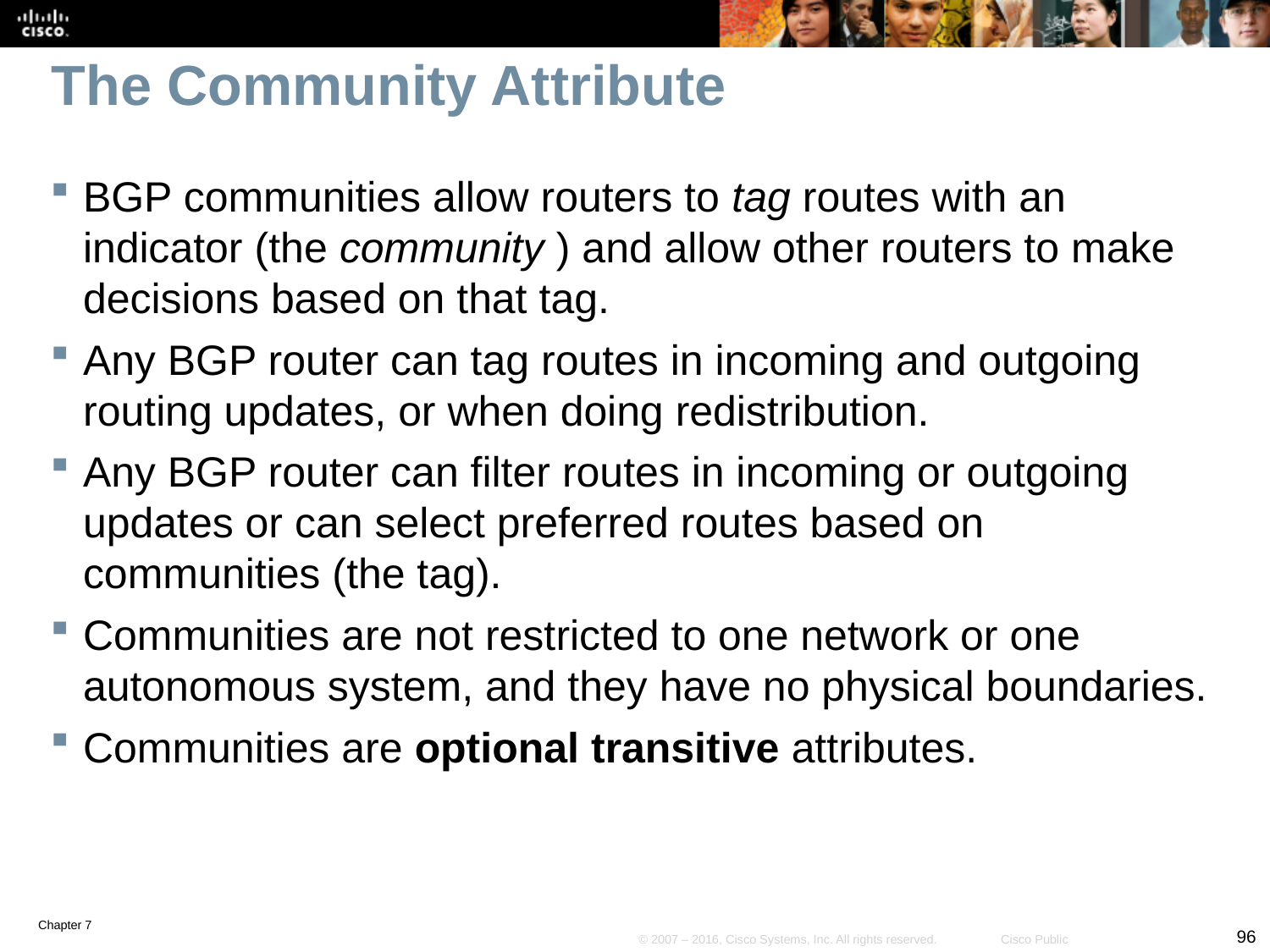

# The Community Attribute
BGP communities allow routers to tag routes with an indicator (the community ) and allow other routers to make decisions based on that tag.
Any BGP router can tag routes in incoming and outgoing routing updates, or when doing redistribution.
Any BGP router can filter routes in incoming or outgoing updates or can select preferred routes based on communities (the tag).
Communities are not restricted to one network or one autonomous system, and they have no physical boundaries.
Communities are optional transitive attributes.